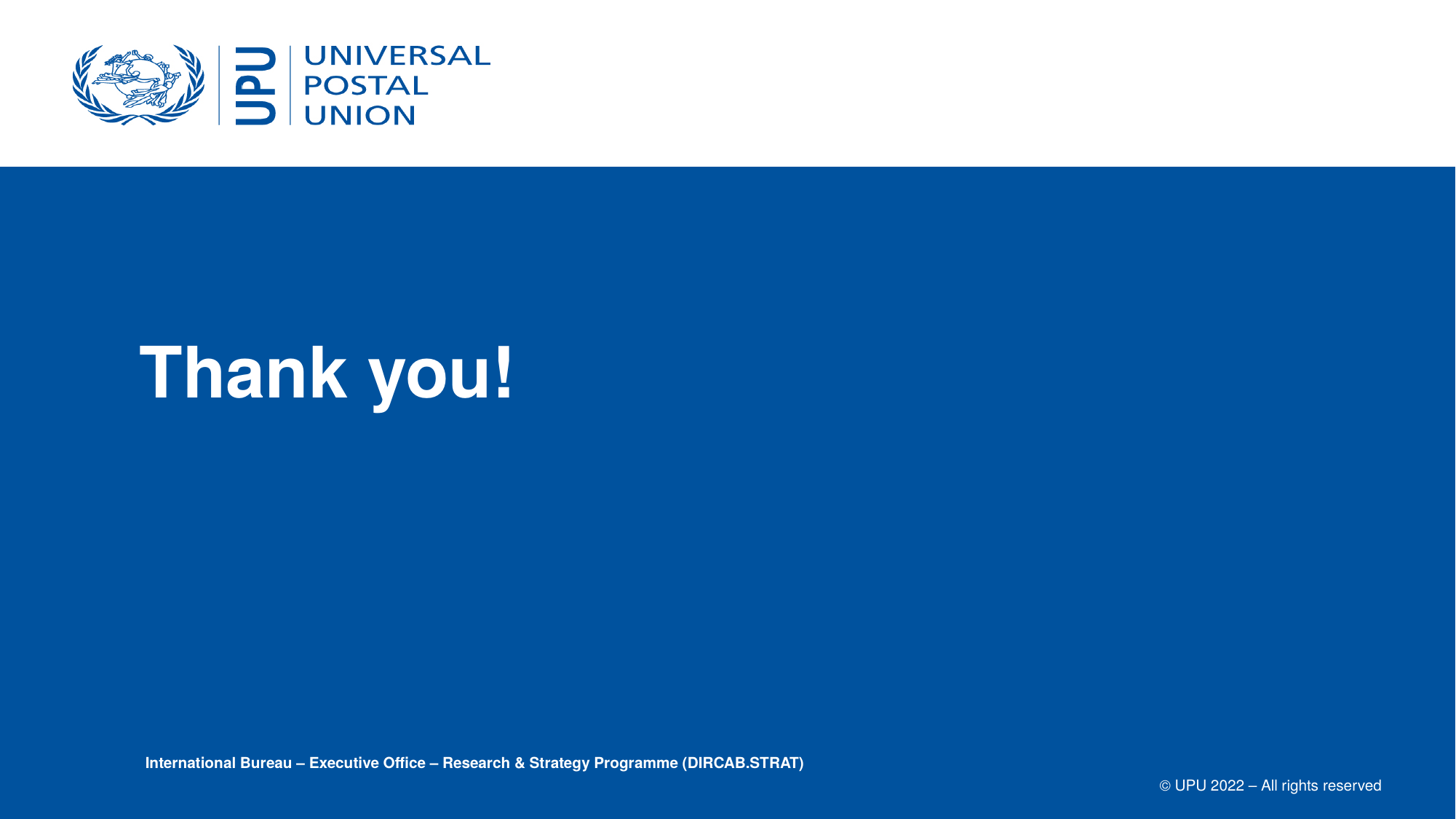

# Thank you!
International Bureau – Executive Office – Research & Strategy Programme (DIRCAB.STRAT)